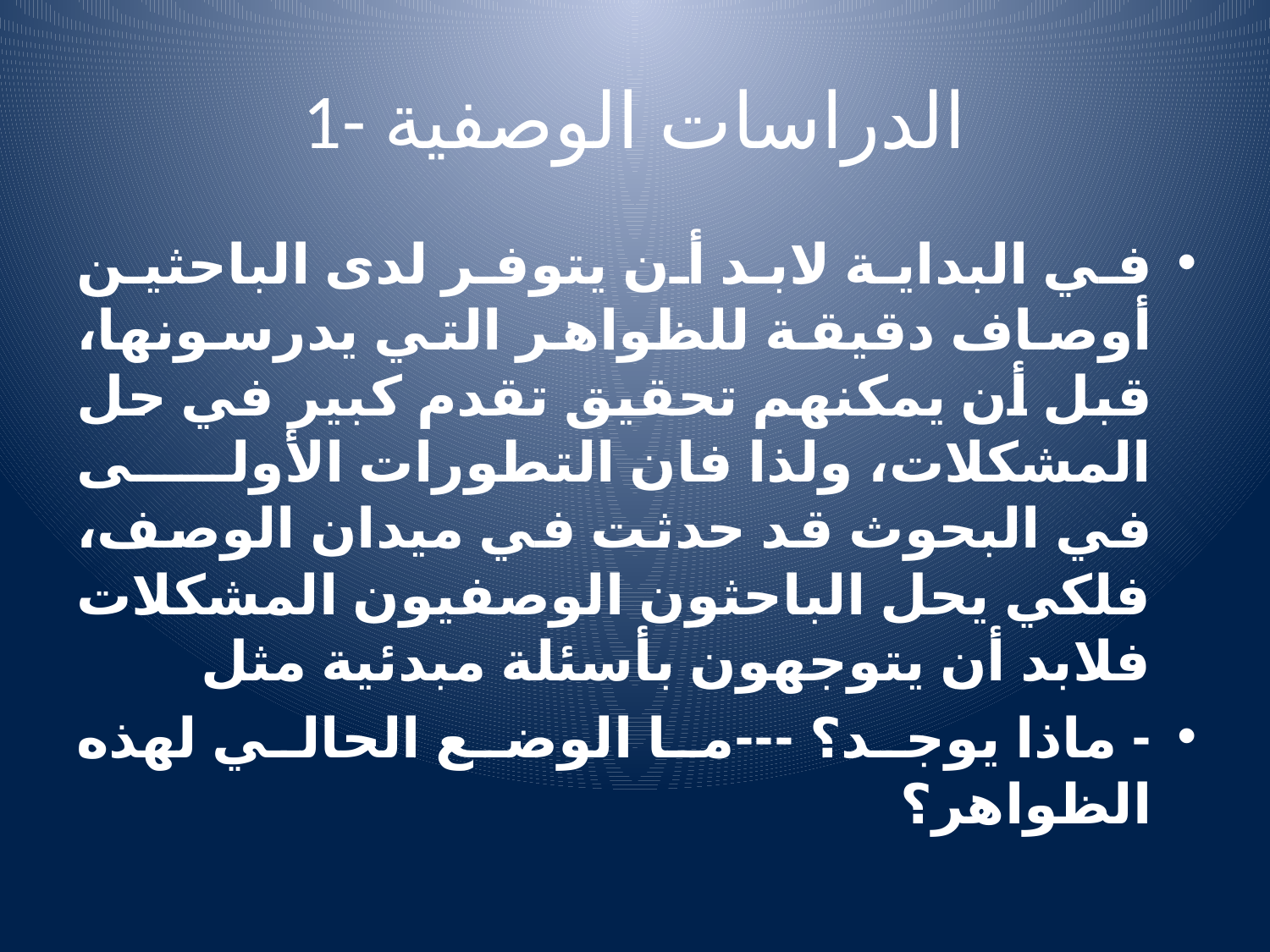

# 1- الدراسات الوصفية
في البداية لابد أن يتوفر لدى الباحثين أوصاف دقيقة للظواهر التي يدرسونها، قبل أن يمكنهم تحقيق تقدم كبير في حل المشكلات، ولذا فان التطورات الأولى في البحوث قد حدثت في ميدان الوصف، فلكي يحل الباحثون الوصفيون المشكلات فلابد أن يتوجهون بأسئلة مبدئية مثل
- ماذا يوجد؟ ---ما الوضع الحالي لهذه الظواهر؟